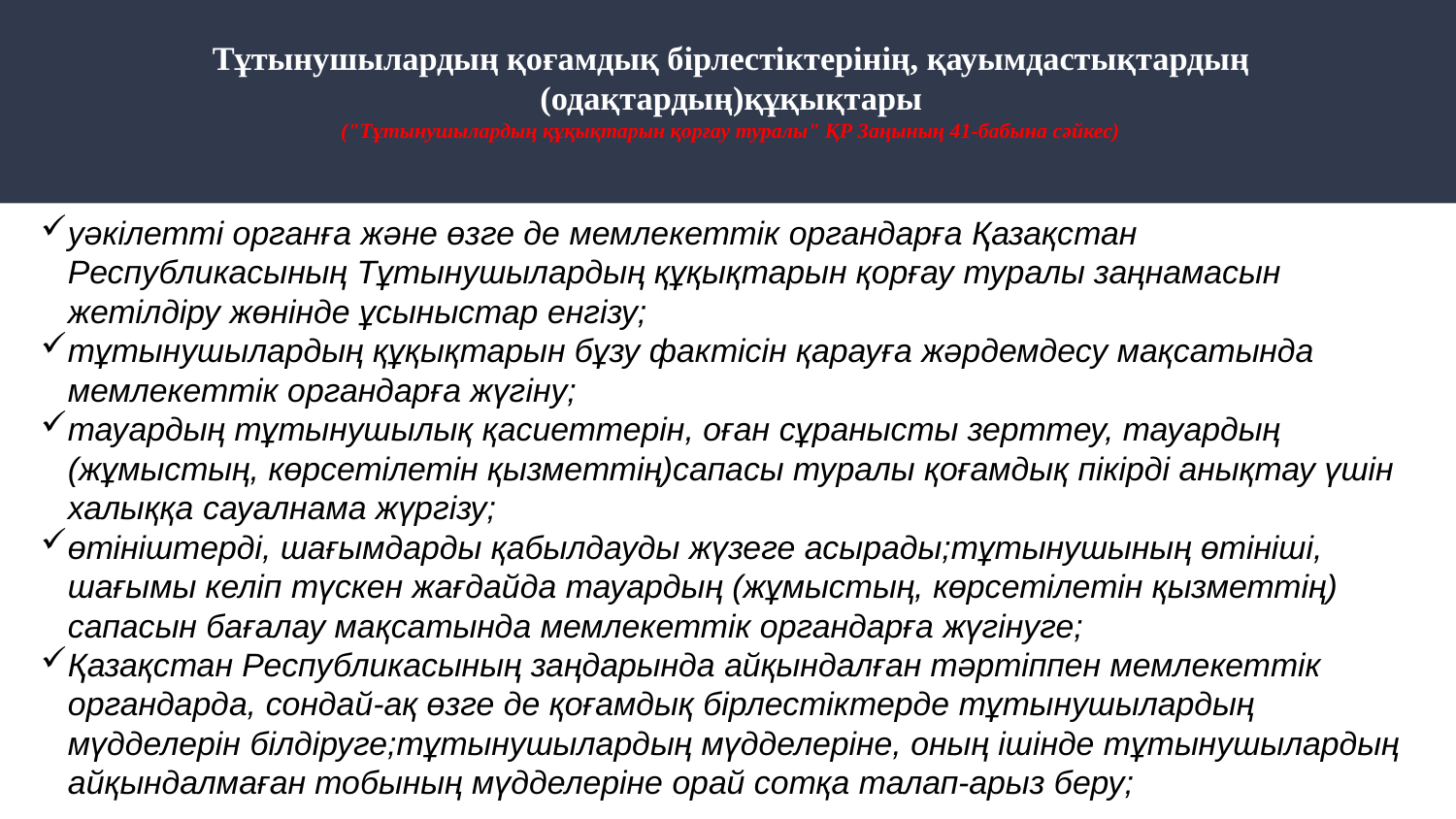

# Тұтынушылардың қоғамдық бірлестіктерінің, қауымдастықтардың (одақтардың)құқықтары ("Тұтынушылардың құқықтарын қорғау туралы" ҚР Заңының 41-бабына сәйкес)
уәкілетті органға және өзге де мемлекеттік органдарға Қазақстан Республикасының Тұтынушылардың құқықтарын қорғау туралы заңнамасын жетілдіру жөнінде ұсыныстар енгізу;
тұтынушылардың құқықтарын бұзу фактісін қарауға жәрдемдесу мақсатында мемлекеттік органдарға жүгіну;
тауардың тұтынушылық қасиеттерін, оған сұранысты зерттеу, тауардың (жұмыстың, көрсетілетін қызметтің)сапасы туралы қоғамдық пікірді анықтау үшін халыққа сауалнама жүргізу;
өтініштерді, шағымдарды қабылдауды жүзеге асырады;тұтынушының өтініші, шағымы келіп түскен жағдайда тауардың (жұмыстың, көрсетілетін қызметтің) сапасын бағалау мақсатында мемлекеттік органдарға жүгінуге;
Қазақстан Республикасының заңдарында айқындалған тәртіппен мемлекеттік органдарда, сондай-ақ өзге де қоғамдық бірлестіктерде тұтынушылардың мүдделерін білдіруге;тұтынушылардың мүдделеріне, оның ішінде тұтынушылардың айқындалмаған тобының мүдделеріне орай сотқа талап-арыз беру;(союзов)